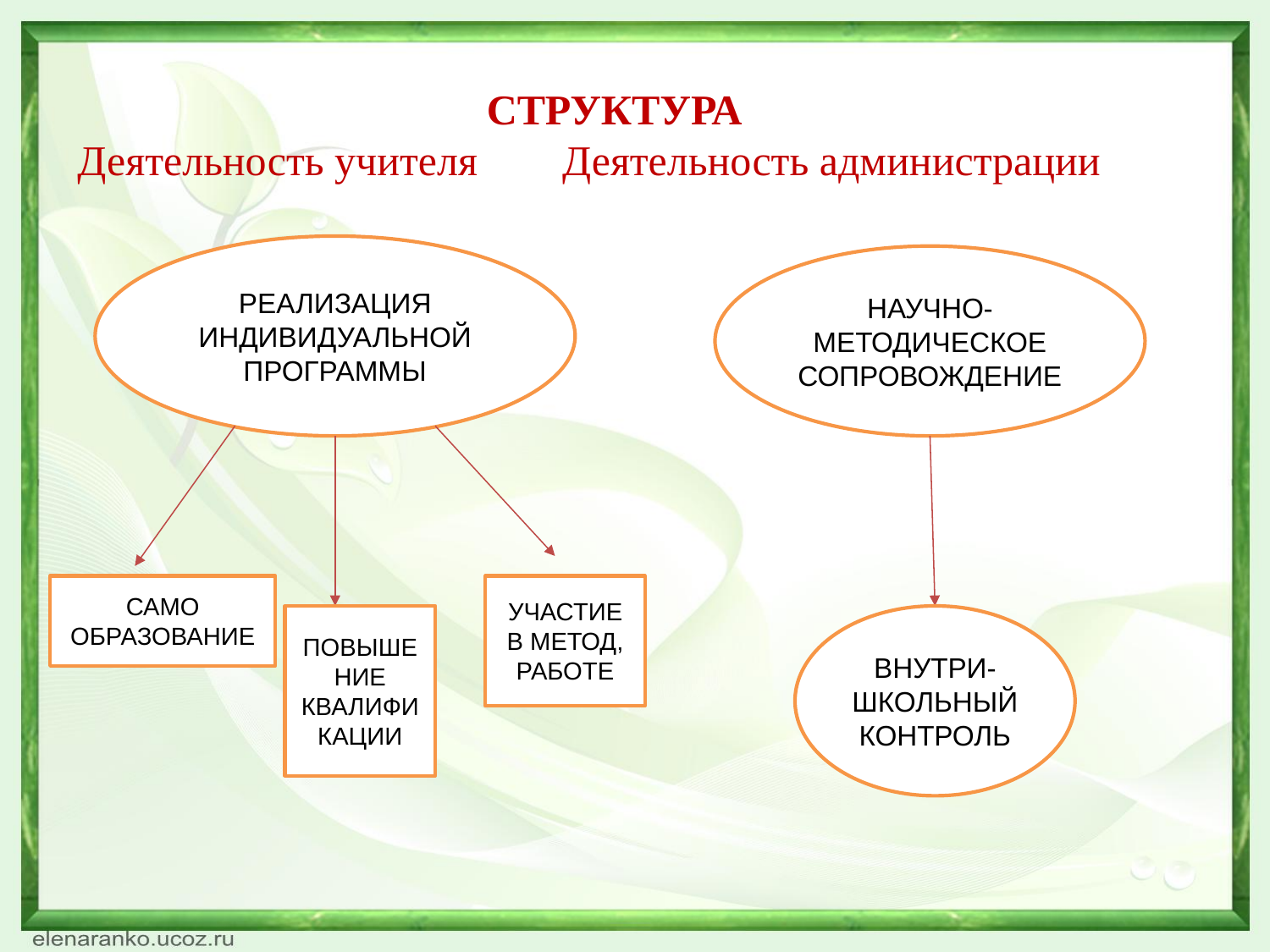

СТРУКТУРА
Деятельность учителя        Деятельность администрации
РЕАЛИЗАЦИЯ ИНДИВИДУАЛЬНОЙ ПРОГРАММЫ
НАУЧНО-МЕТОДИЧЕСКОЕ СОПРОВОЖДЕНИЕ
САМО
ОБРАЗОВАНИЕ
УЧАСТИЕ В МЕТОД,
РАБОТЕ
ПОВЫШЕНИЕ КВАЛИФИКАЦИИ
ВНУТРИ-
ШКОЛЬНЫЙ КОНТРОЛЬ